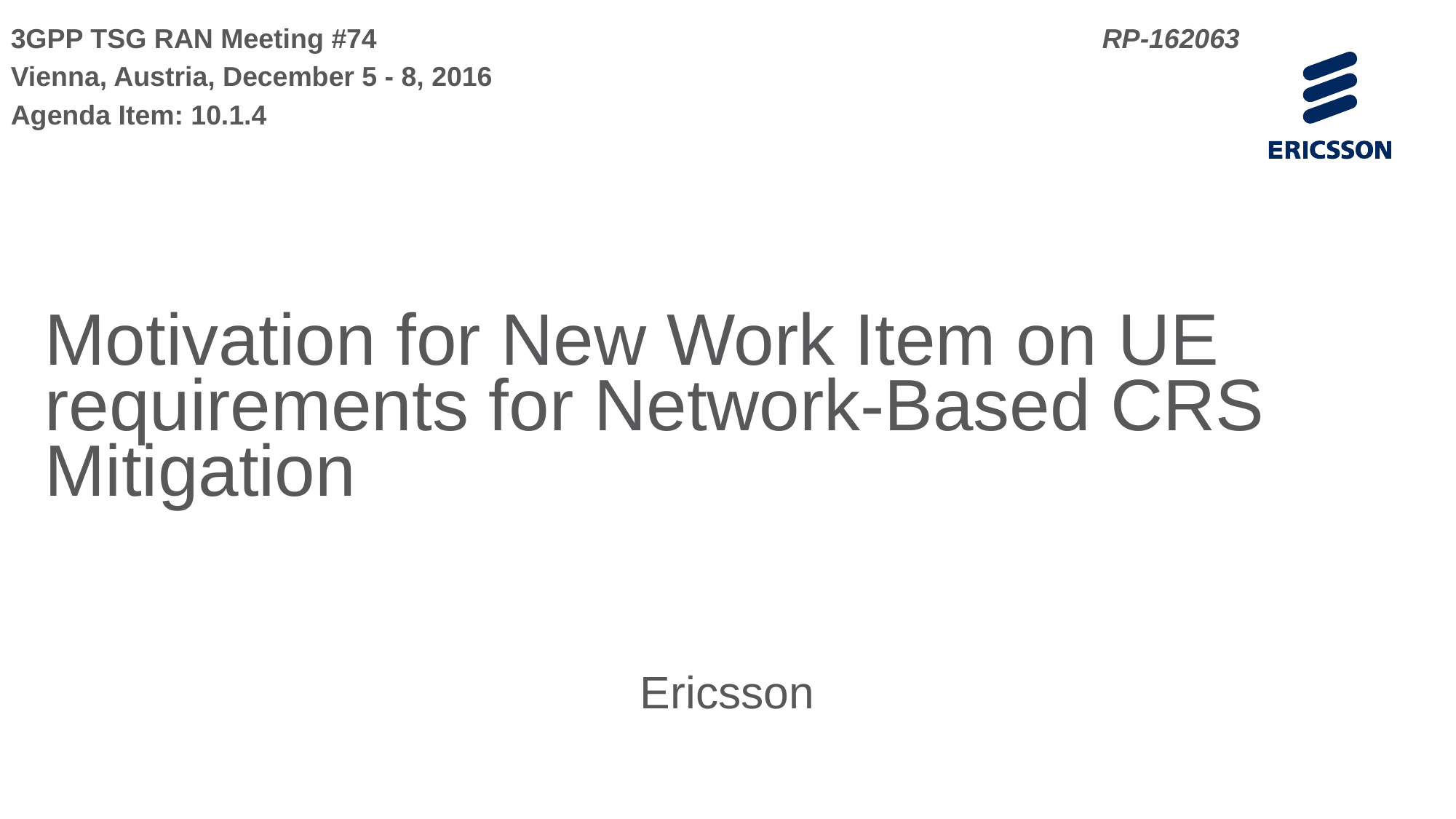

3GPP TSG RAN Meeting #74 							RP-162063
Vienna, Austria, December 5 - 8, 2016
Agenda Item: 10.1.4
# Motivation for New Work Item on UE requirements for Network-Based CRS Mitigation
Ericsson